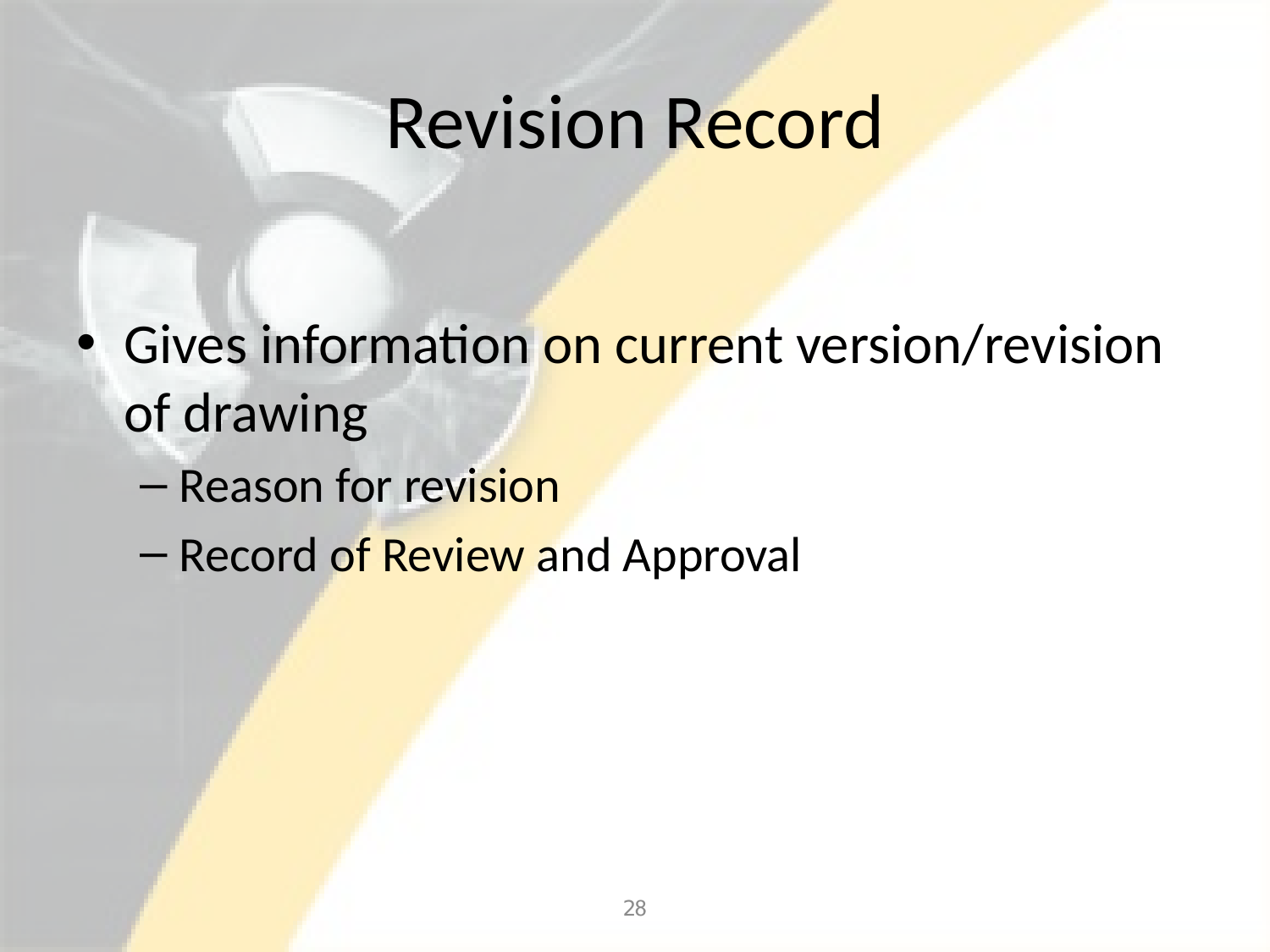

# Revision Record

Gives information on current version/revision of drawing
Reason for revision
Record of Review and Approval
28